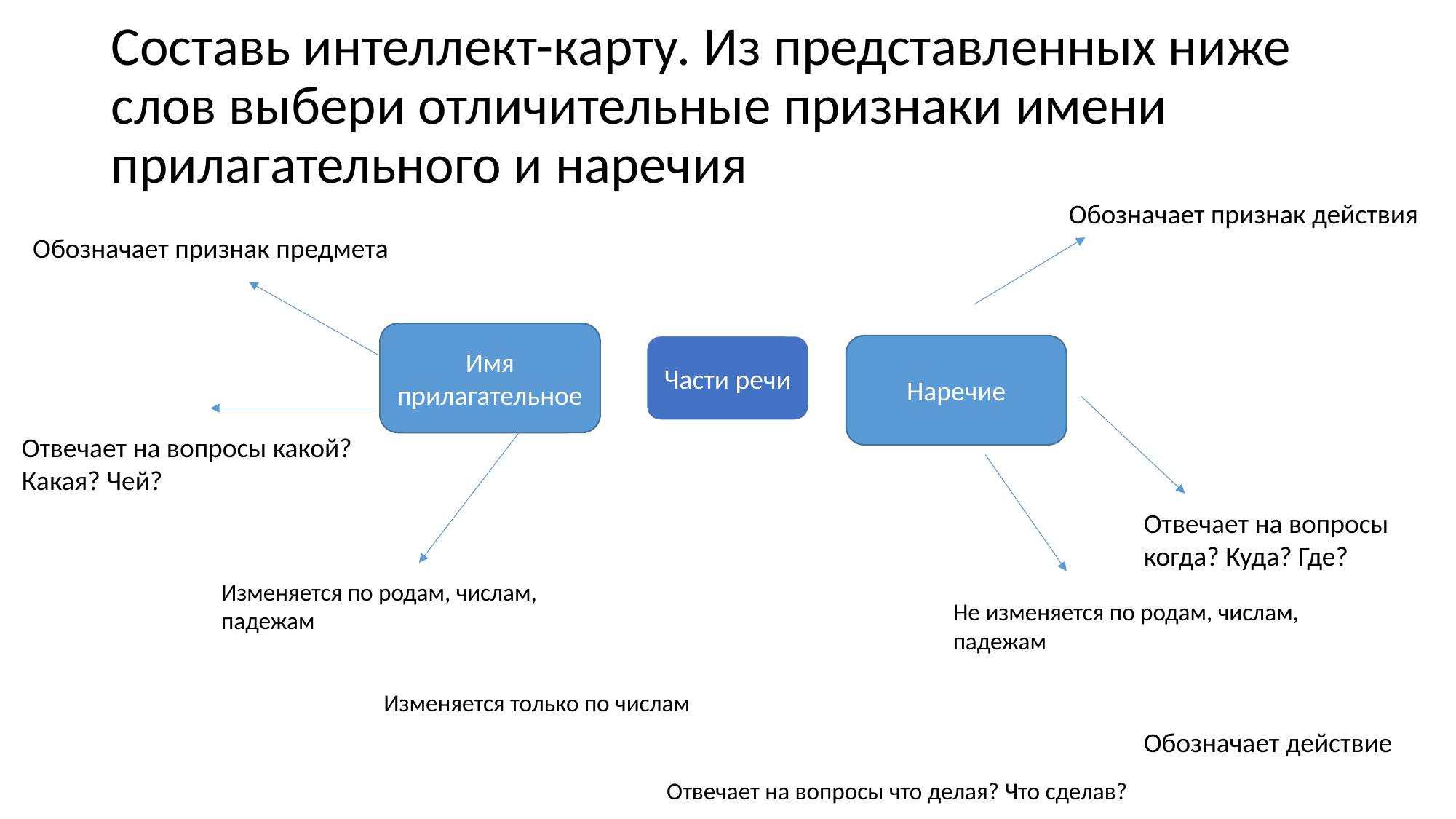

# Составь интеллект-карту. Из представленных ниже слов выбери отличительные признаки имени прилагательного и наречия
Обозначает признак действия
Обозначает признак предмета
Имя прилагательное
Части речи
Наречие
Отвечает на вопросы какой? Какая? Чей?
Отвечает на вопросы когда? Куда? Где?
Изменяется по родам, числам, падежам
Не изменяется по родам, числам, падежам
Изменяется только по числам
Обозначает действие
Отвечает на вопросы что делая? Что сделав?